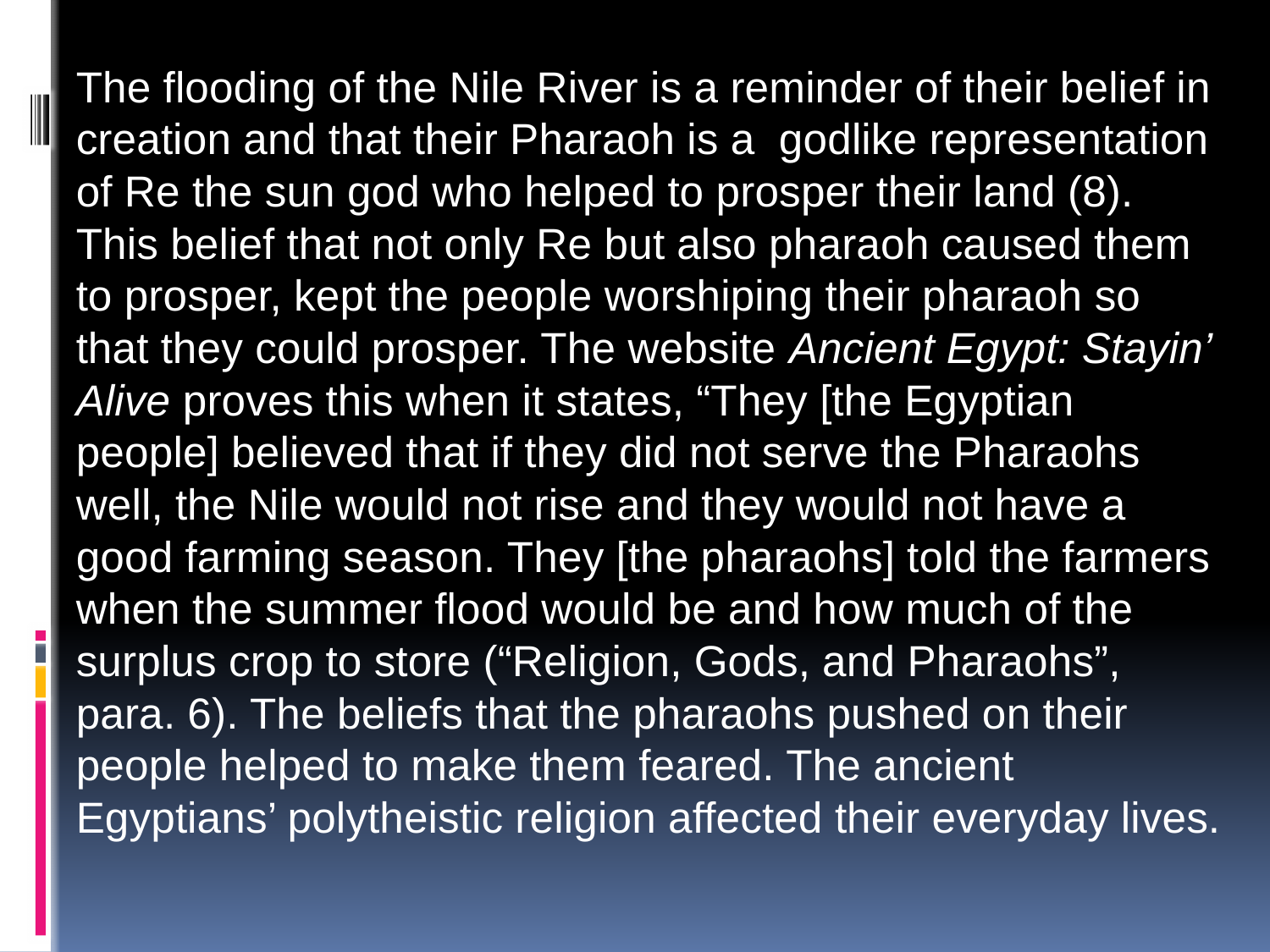

#
The flooding of the Nile River is a reminder of their belief in creation and that their Pharaoh is a  godlike representation of Re the sun god who helped to prosper their land (8).  This belief that not only Re but also pharaoh caused them to prosper, kept the people worshiping their pharaoh so that they could prosper. The website Ancient Egypt: Stayin’ Alive proves this when it states, “They [the Egyptian people] believed that if they did not serve the Pharaohs well, the Nile would not rise and they would not have a good farming season. They [the pharaohs] told the farmers when the summer flood would be and how much of the surplus crop to store (“Religion, Gods, and Pharaohs”, para. 6). The beliefs that the pharaohs pushed on their people helped to make them feared. The ancient Egyptians’ polytheistic religion affected their everyday lives.